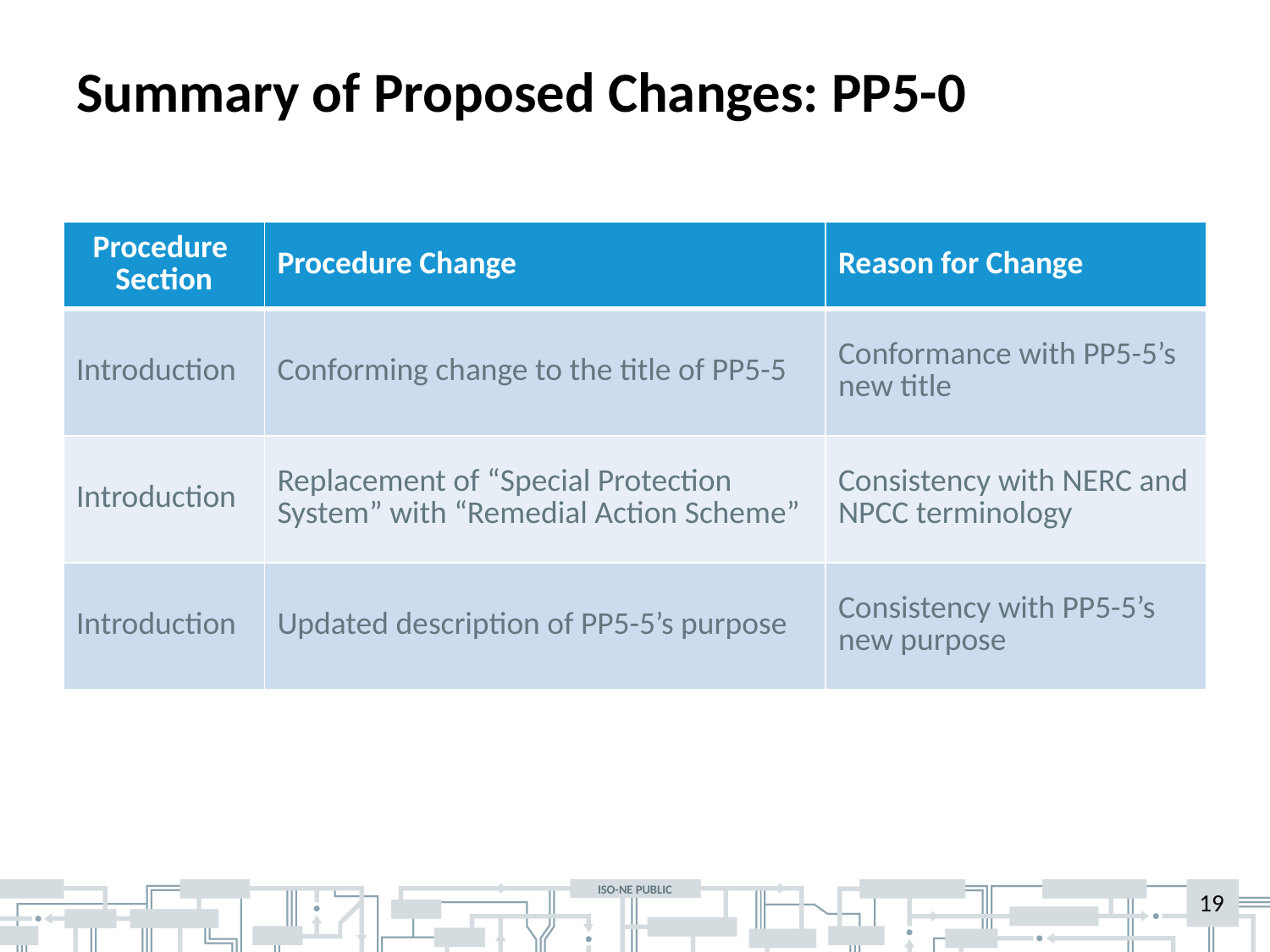

# Summary of Proposed Changes: PP5-0
| Procedure Section | Procedure Change | Reason for Change |
| --- | --- | --- |
| Introduction | Conforming change to the title of PP5-5 | Conformance with PP5-5’s new title |
| Introduction | Replacement of “Special Protection System” with “Remedial Action Scheme” | Consistency with NERC and NPCC terminology |
| Introduction | Updated description of PP5-5’s purpose | Consistency with PP5-5’s new purpose |
19